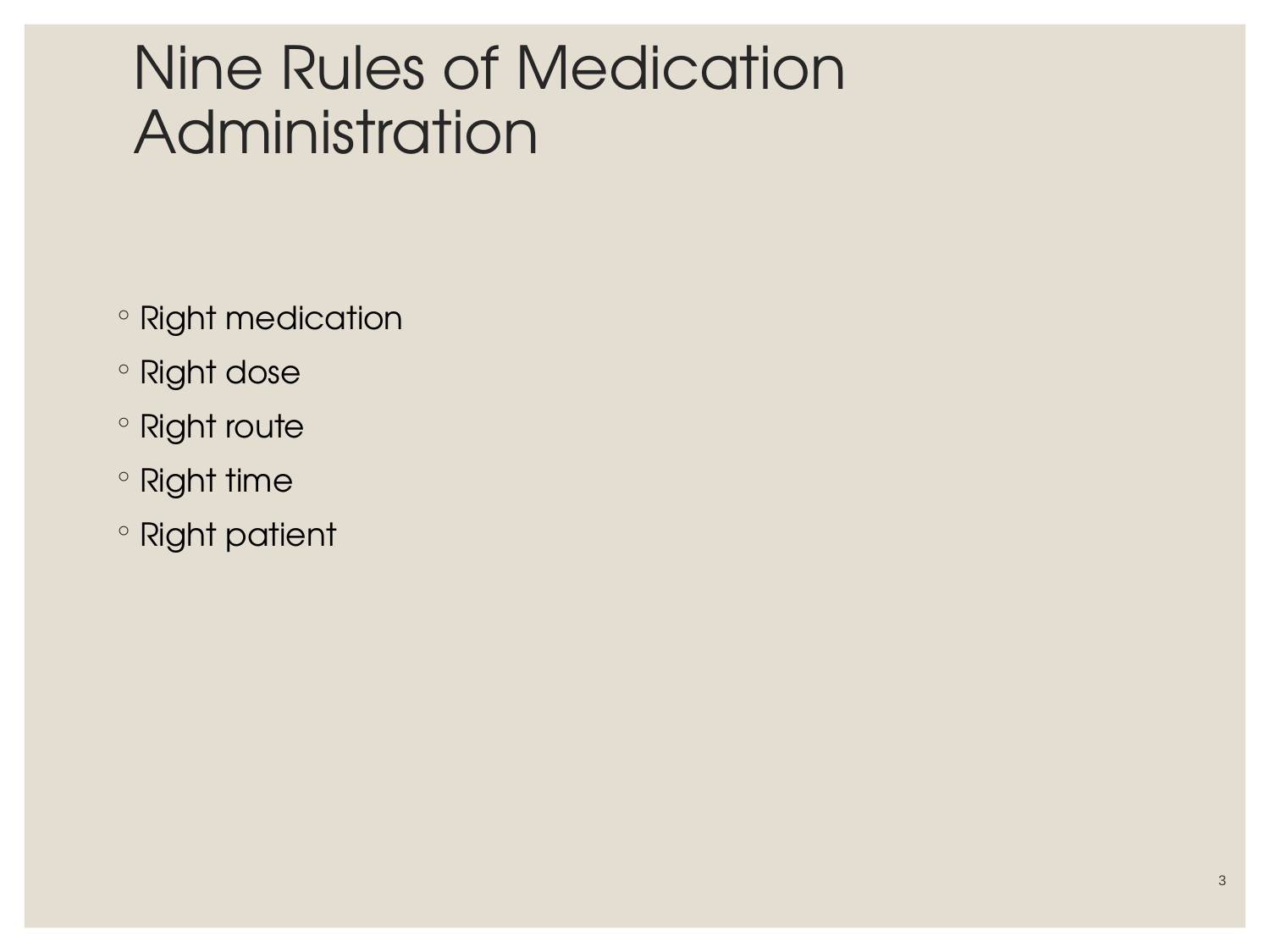

# Nine Rules of Medication Administration
Right medication
Right dose
Right route
Right time
Right patient
 3